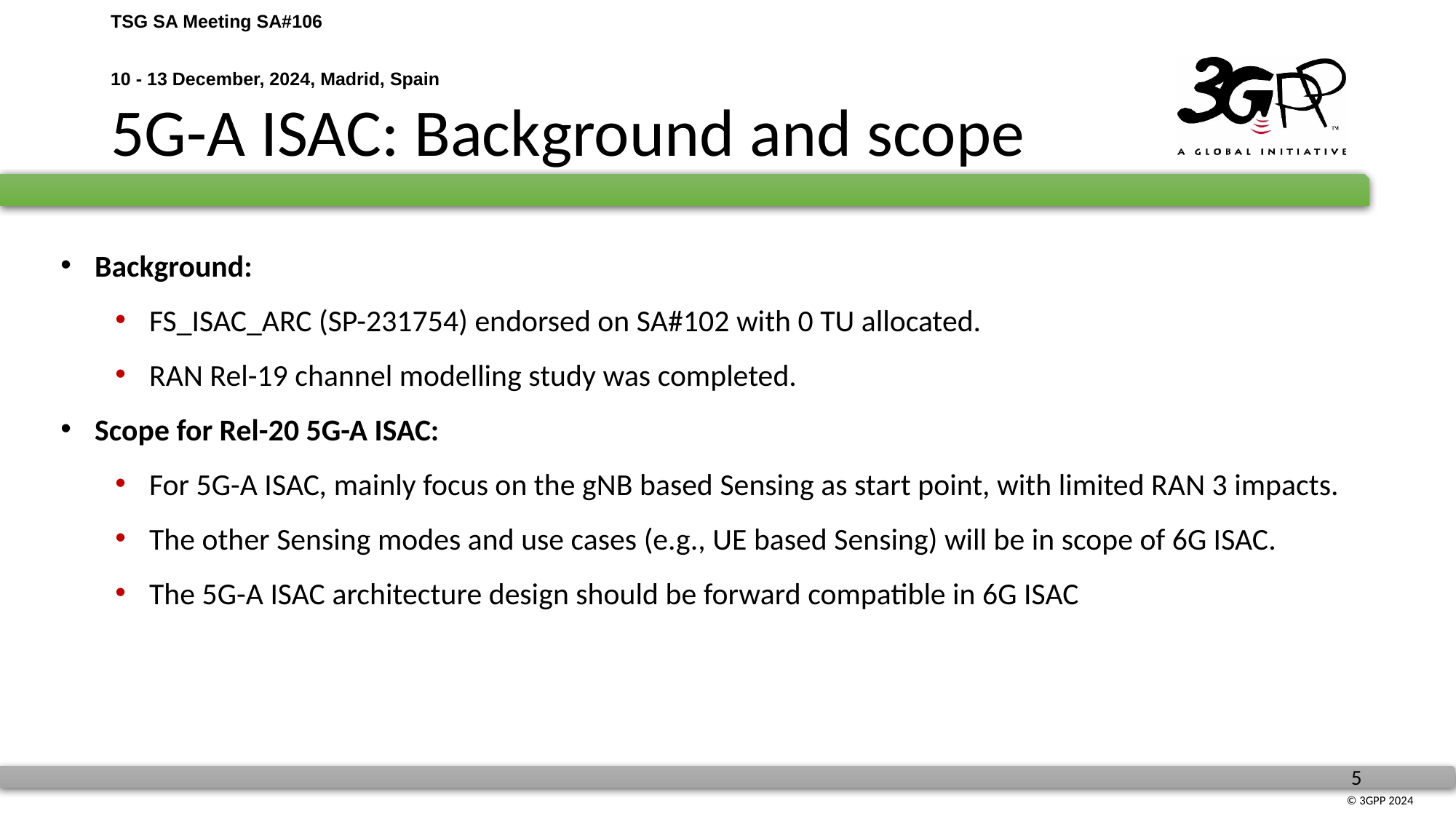

# 5G-A ISAC: Background and scope
Background:
FS_ISAC_ARC (SP-231754) endorsed on SA#102 with 0 TU allocated.
RAN Rel-19 channel modelling study was completed.
Scope for Rel-20 5G-A ISAC:
For 5G-A ISAC, mainly focus on the gNB based Sensing as start point, with limited RAN 3 impacts.
The other Sensing modes and use cases (e.g., UE based Sensing) will be in scope of 6G ISAC.
The 5G-A ISAC architecture design should be forward compatible in 6G ISAC